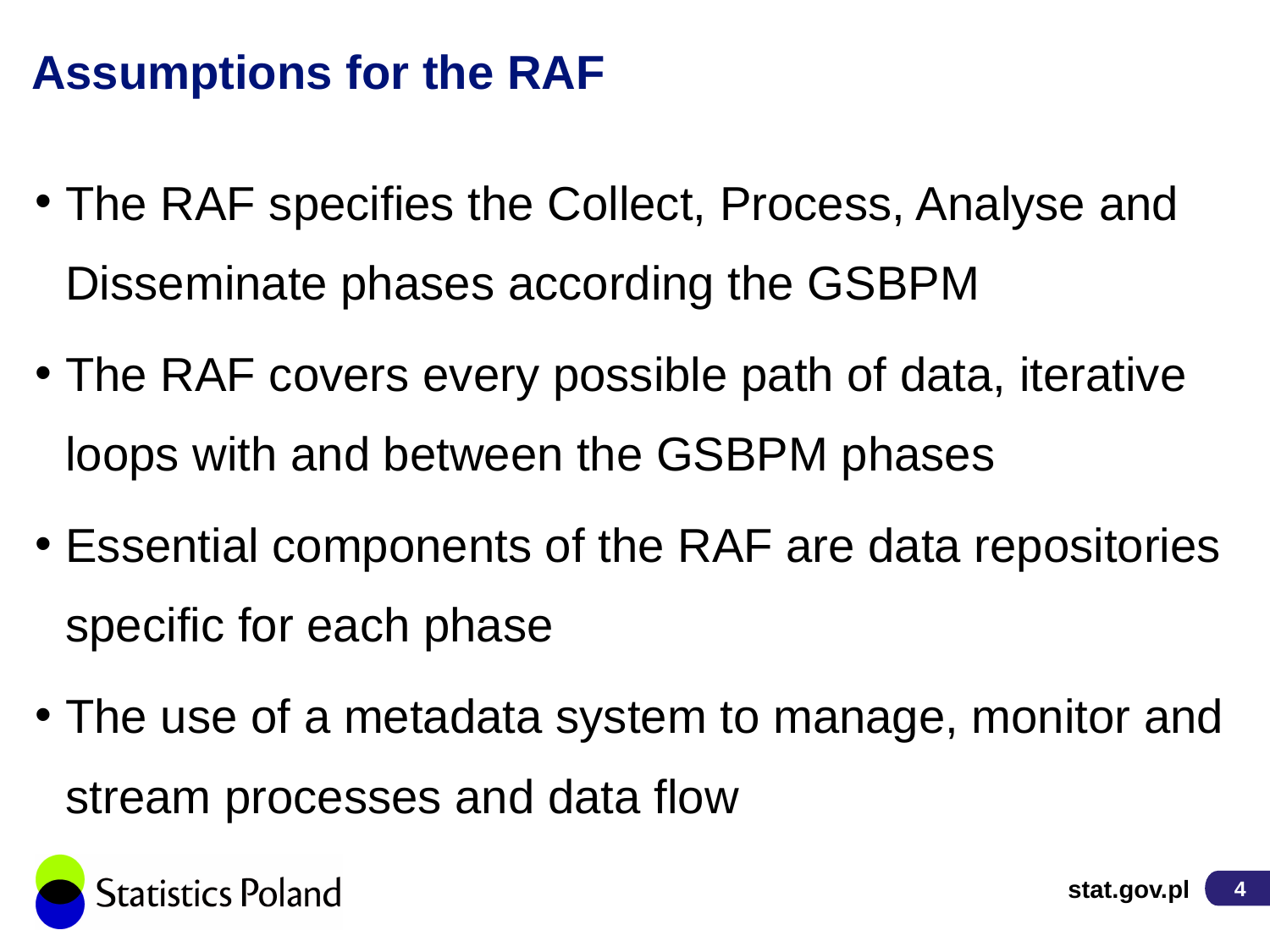

# Assumptions for the RAF

The RAF specifies the Collect, Process, Analyse and Disseminate phases according the GSBPM
The RAF covers every possible path of data, iterative loops with and between the GSBPM phases
Essential components of the RAF are data repositories specific for each phase
The use of a metadata system to manage, monitor and stream processes and data flow